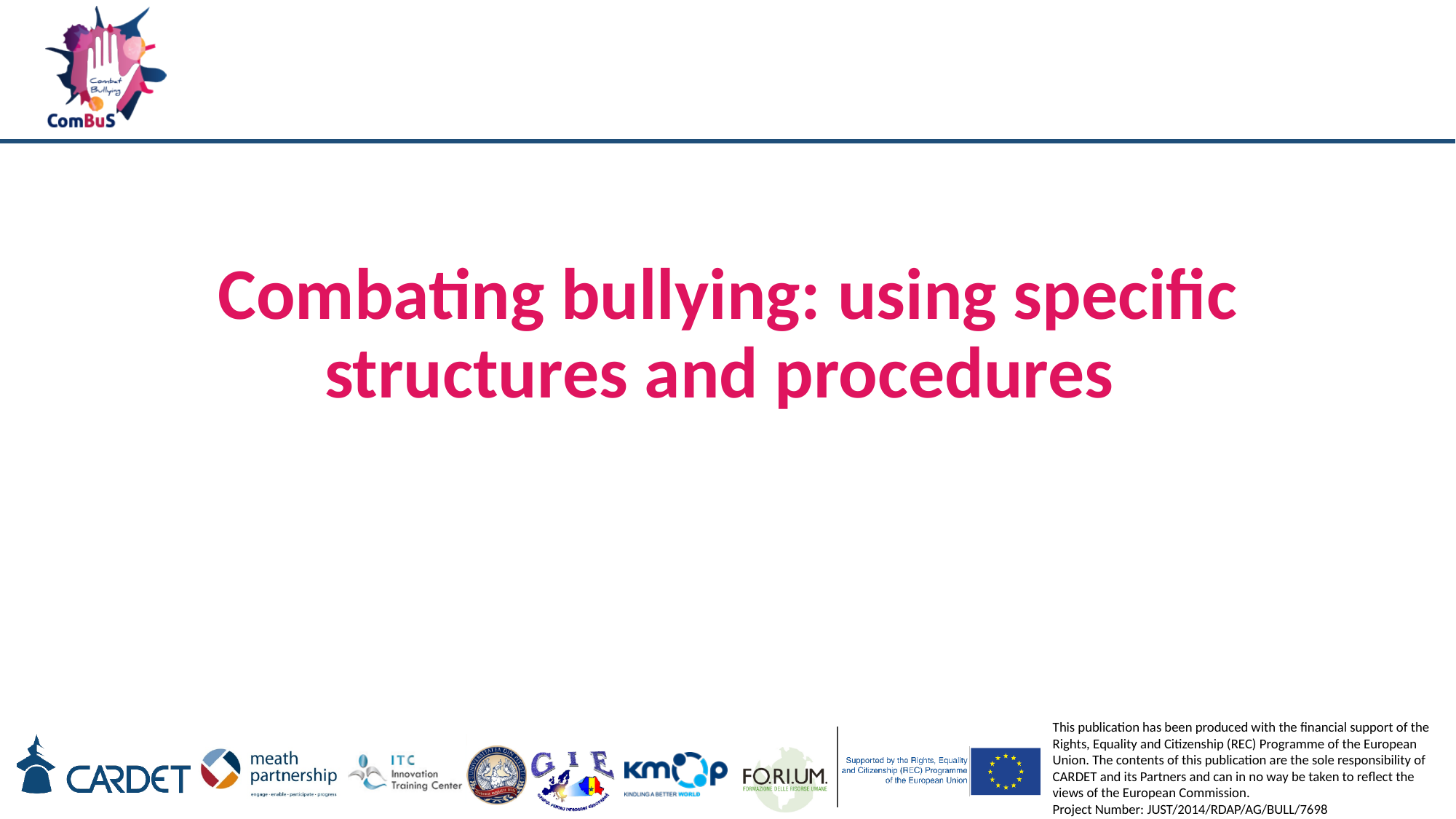

# Combating bullying: using specific structures and procedures